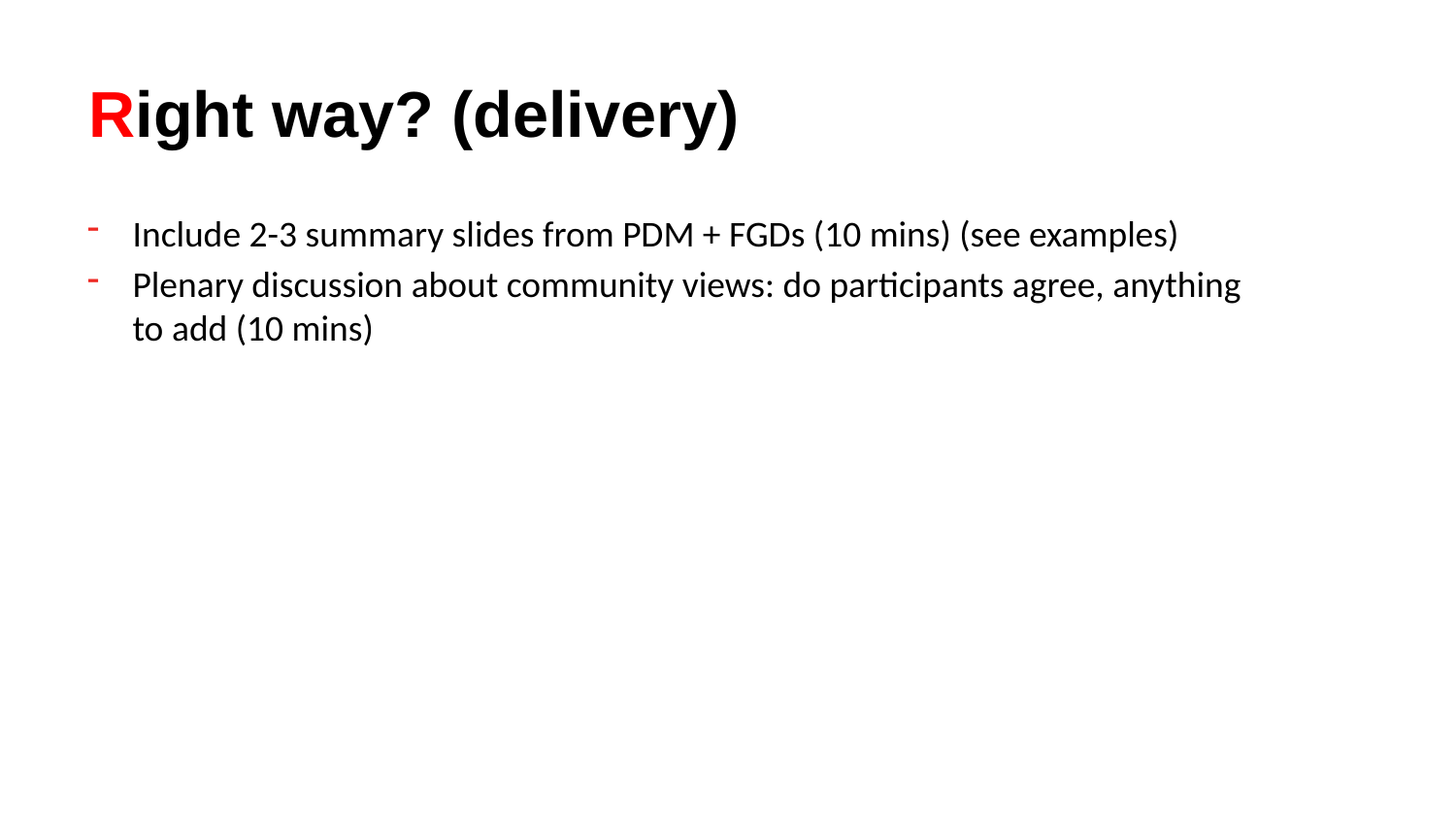

# Right way? (delivery)
Include 2-3 summary slides from PDM + FGDs (10 mins) (see examples)
Plenary discussion about community views: do participants agree, anything to add (10 mins)